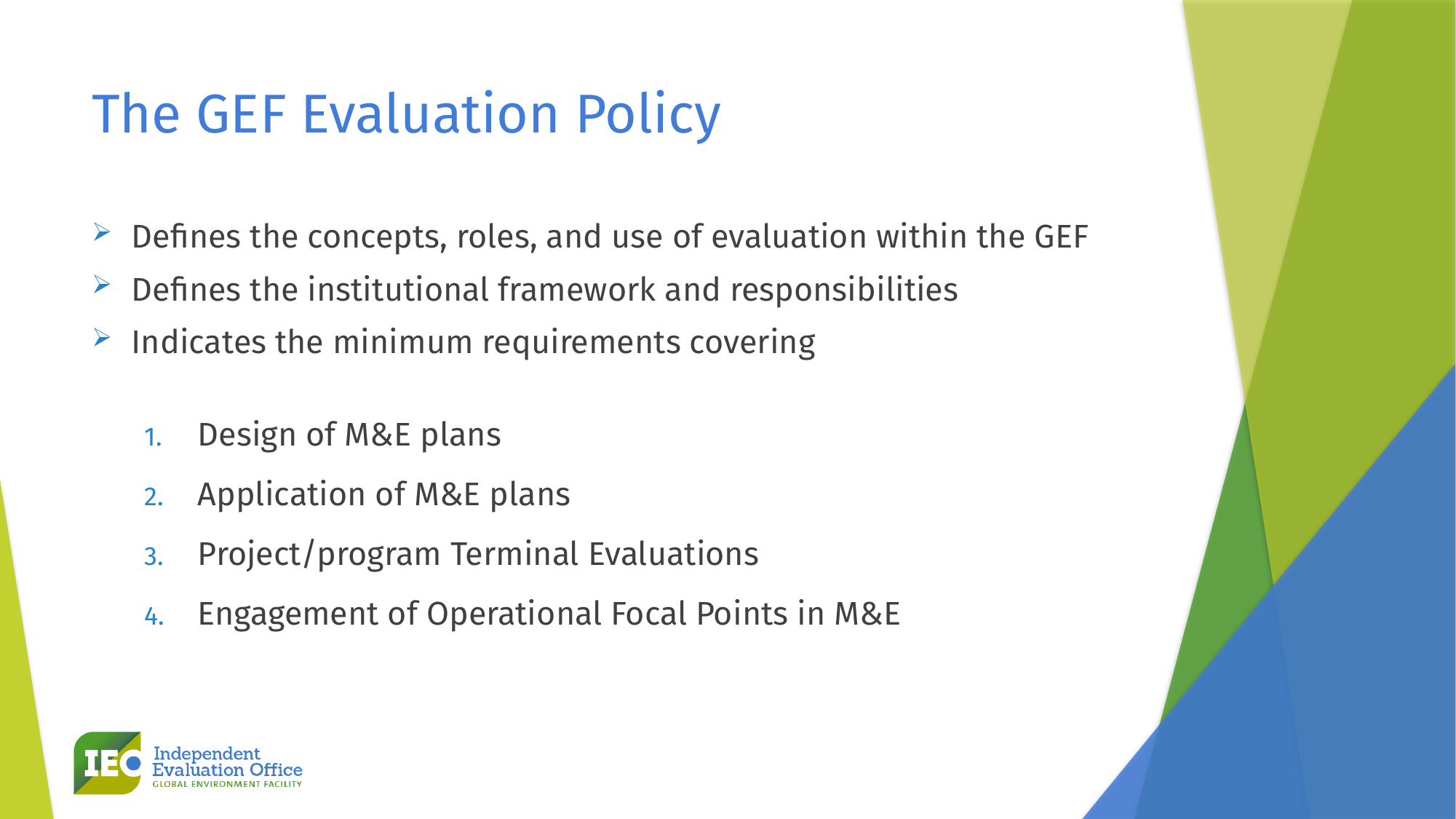

# The GEF Evaluation Policy
Defines the concepts, roles, and use of evaluation within the GEF
Defines the institutional framework and responsibilities
Indicates the minimum requirements covering
Design of M&E plans
Application of M&E plans
Project/program Terminal Evaluations
Engagement of Operational Focal Points in M&E